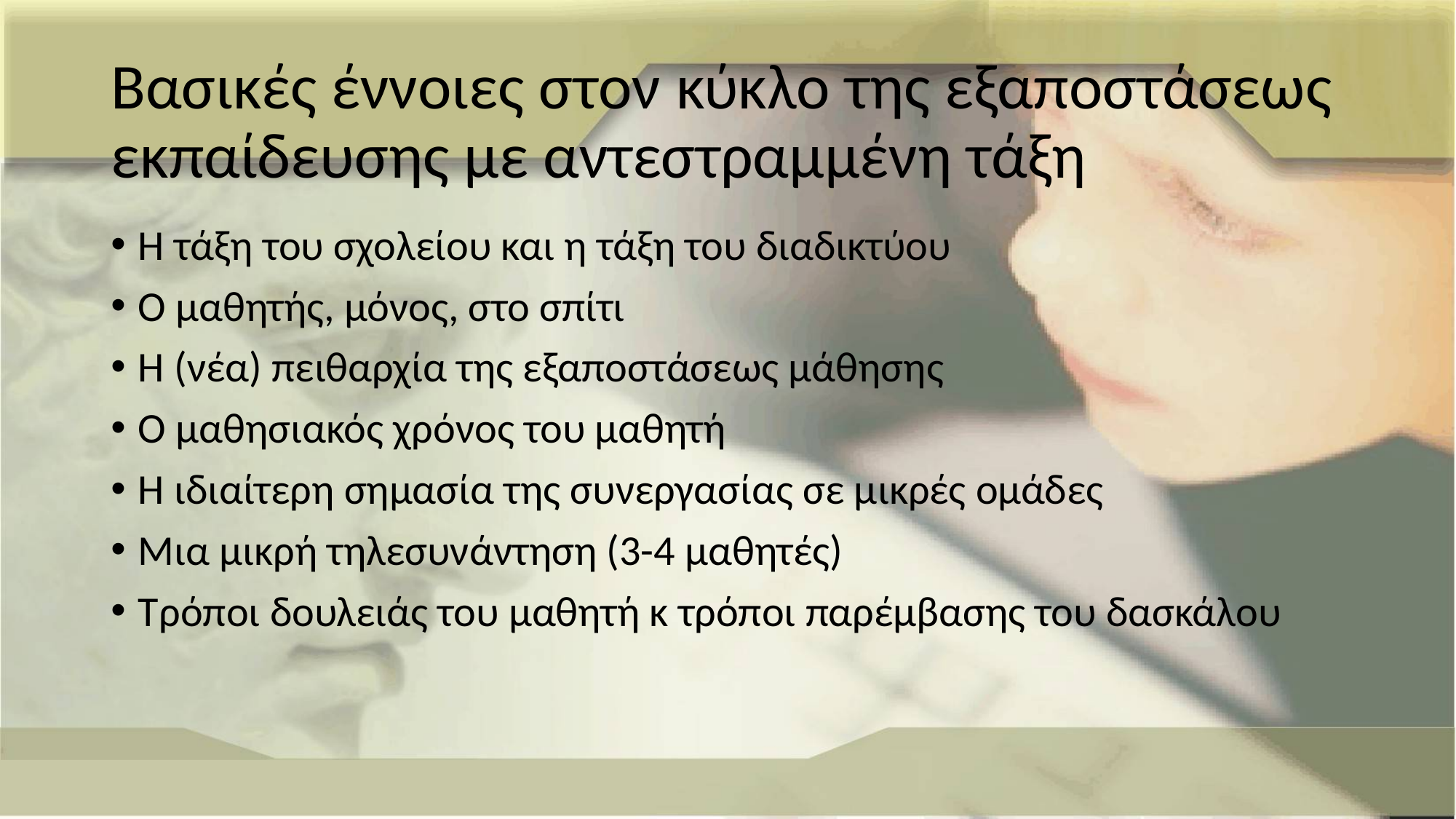

# Βασικές έννοιες στον κύκλο της εξαποστάσεως εκπαίδευσης με αντεστραμμένη τάξη
Η τάξη του σχολείου και η τάξη του διαδικτύου
Ο μαθητής, μόνος, στο σπίτι
Η (νέα) πειθαρχία της εξαποστάσεως μάθησης
Ο μαθησιακός χρόνος του μαθητή
Η ιδιαίτερη σημασία της συνεργασίας σε μικρές ομάδες
Μια μικρή τηλεσυνάντηση (3-4 μαθητές)
Τρόποι δουλειάς του μαθητή κ τρόποι παρέμβασης του δασκάλου